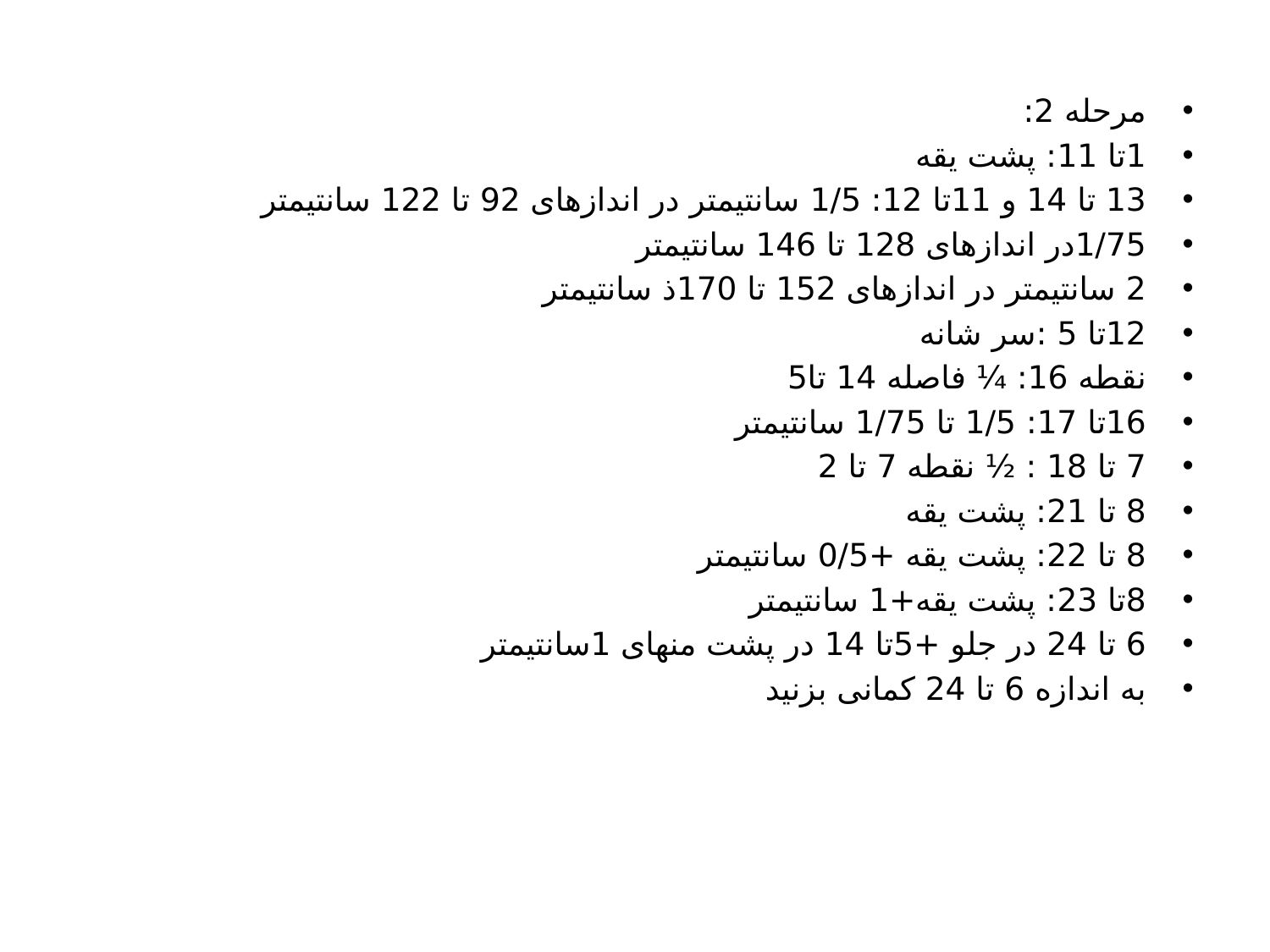

مرحله 2:
1تا 11: پشت یقه
13 تا 14 و 11تا 12: 1/5 سانتیمتر در اندازهای 92 تا 122 سانتیمتر
1/75در اندازهای 128 تا 146 سانتیمتر
2 سانتیمتر در اندازهای 152 تا 170ذ سانتیمتر
12تا 5 :سر شانه
نقطه 16: ¼ فاصله 14 تا5
16تا 17: 1/5 تا 1/75 سانتیمتر
7 تا 18 : ½ نقطه 7 تا 2
8 تا 21: پشت یقه
8 تا 22: پشت یقه +0/5 سانتیمتر
8تا 23: پشت یقه+1 سانتیمتر
6 تا 24 در جلو +5تا 14 در پشت منهای 1سانتیمتر
به اندازه 6 تا 24 کمانی بزنید